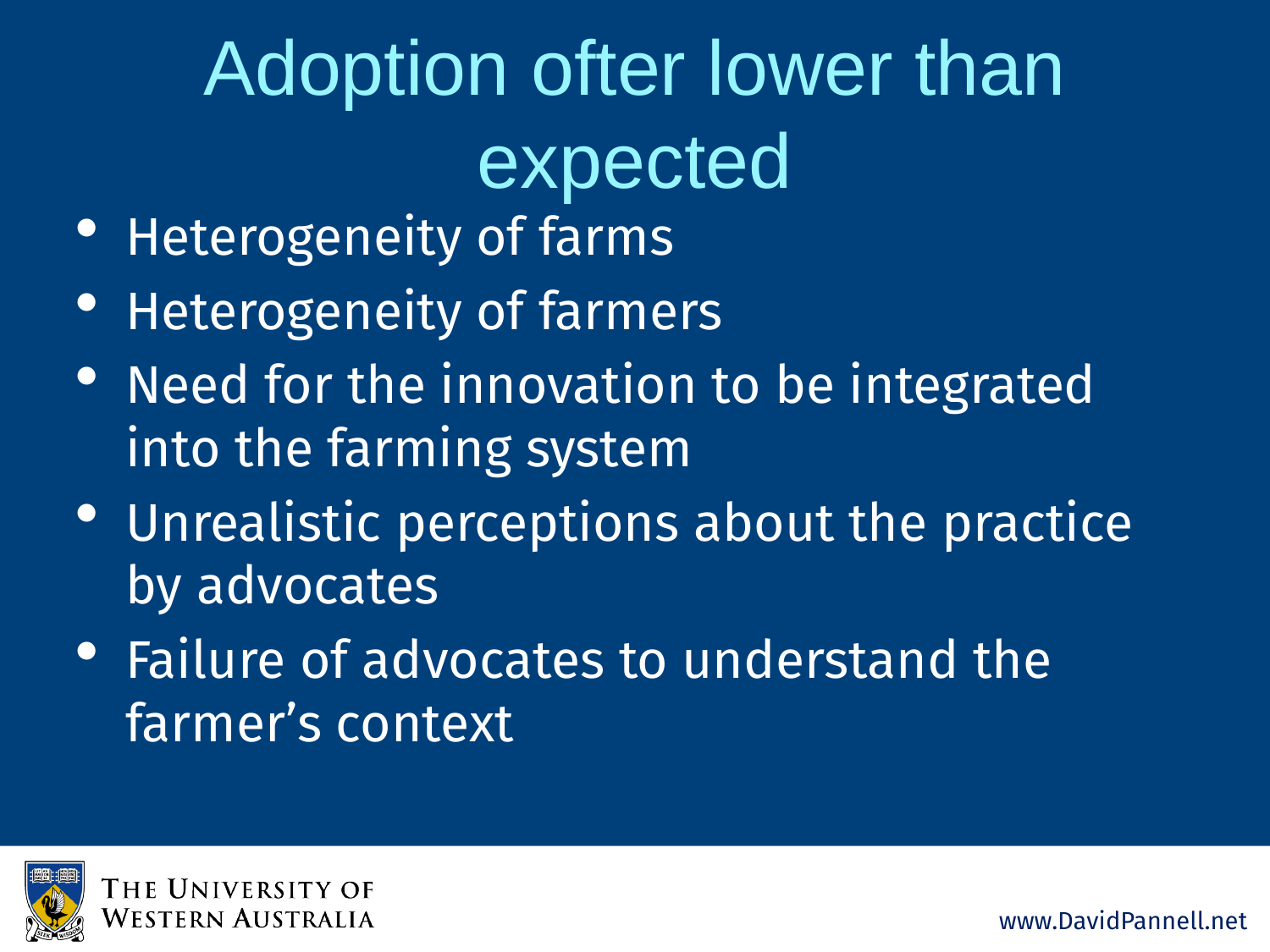

# Adoption ofter lower than expected
Heterogeneity of farms
Heterogeneity of farmers
Need for the innovation to be integrated into the farming system
Unrealistic perceptions about the practice by advocates
Failure of advocates to understand the farmer’s context